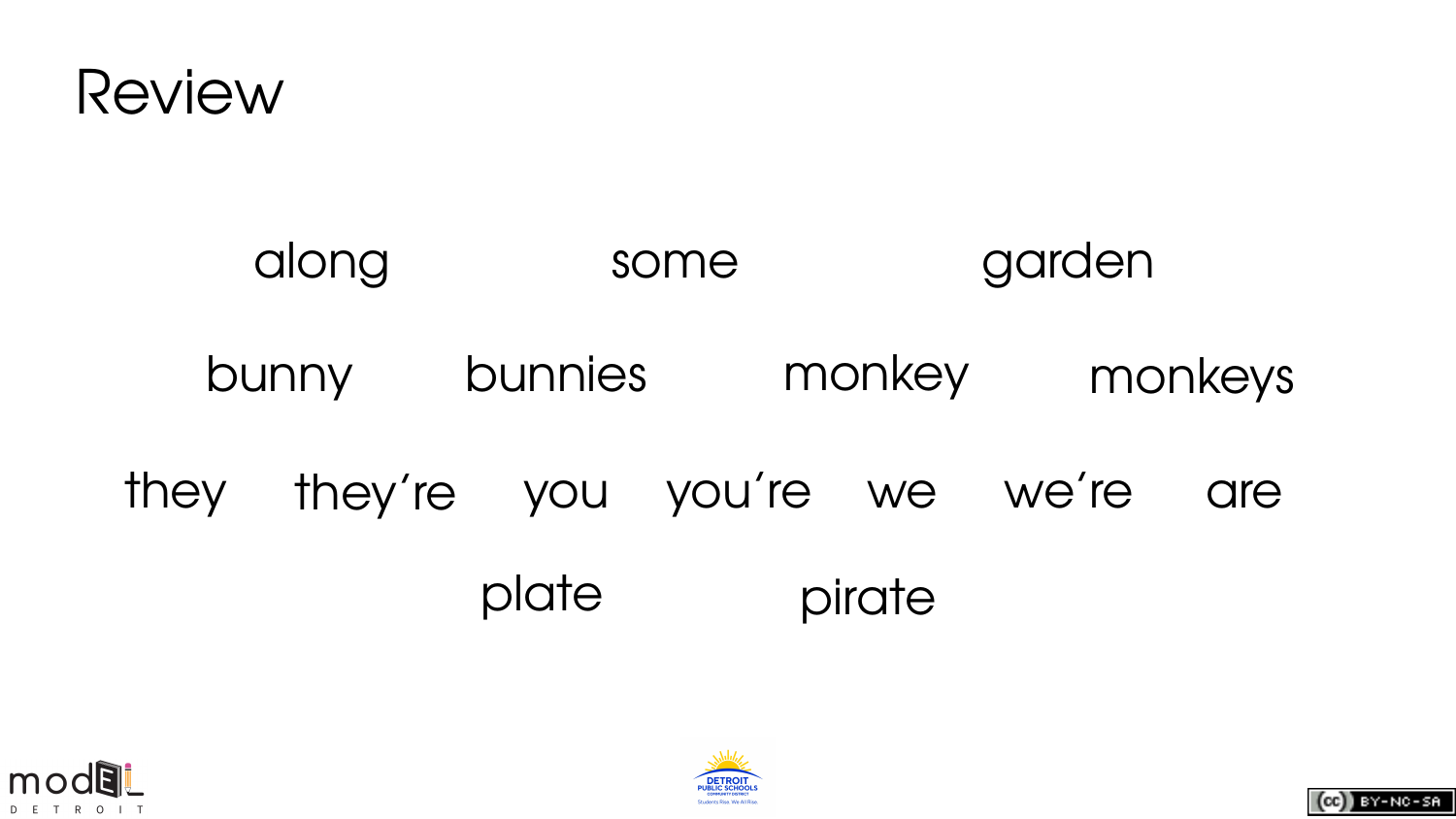

Review
along		     some		garden
monkey
bunnies
bunny
monkeys
we’re
you’re
we
are
they
you
they’re
plate
pirate